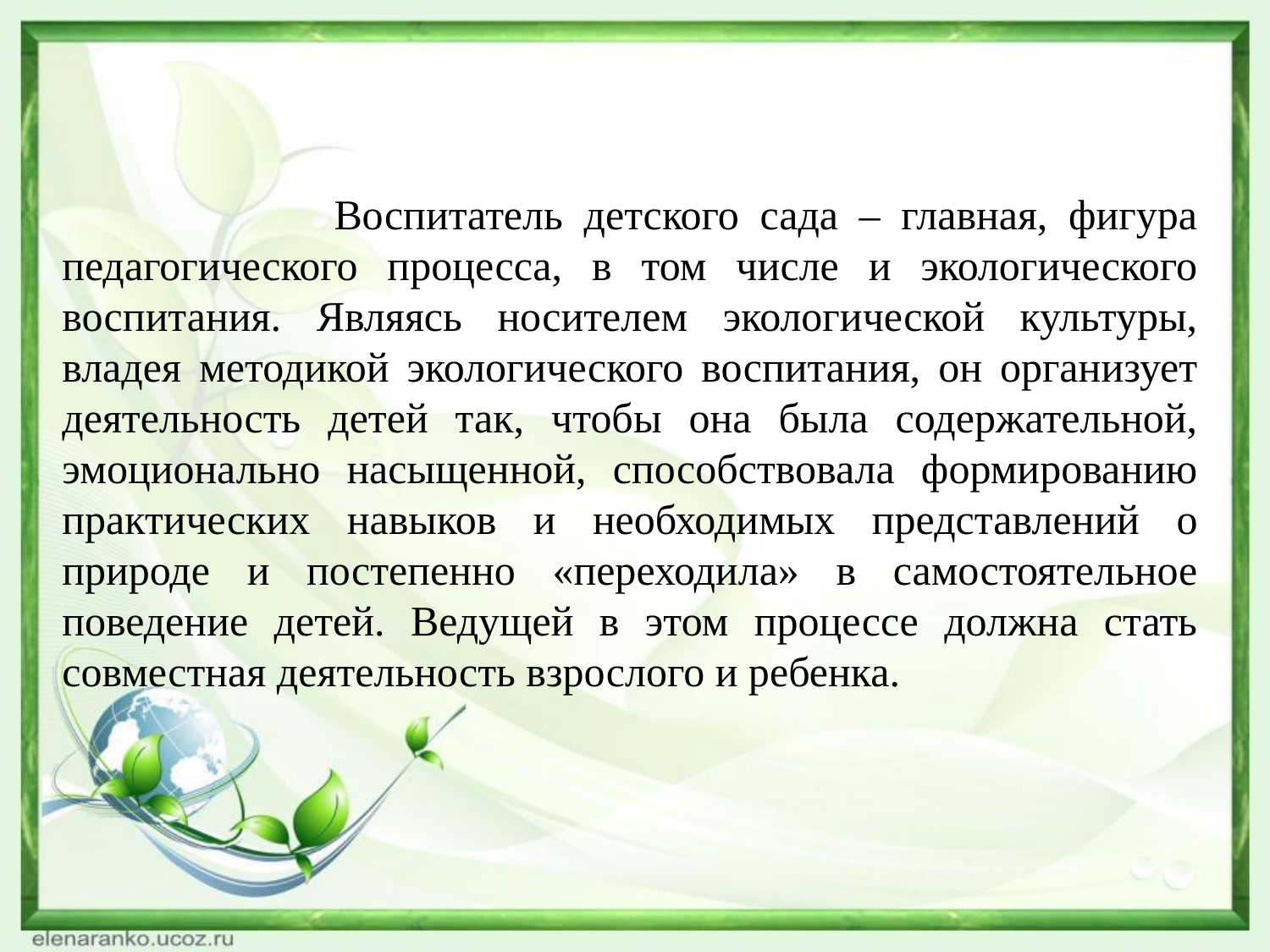

Воспитатель детского сада – главная, фигура педагогического процесса, в том числе и экологического воспитания. Являясь носителем экологической культуры, владея методикой экологического воспитания, он организует деятельность детей так, чтобы она была содержательной, эмоционально насыщенной, способствовала формированию практических навыков и необходимых представлений о природе и постепенно «переходила» в самостоятельное поведение детей. Ведущей в этом процессе должна стать совместная деятельность взрослого и ребенка.
#